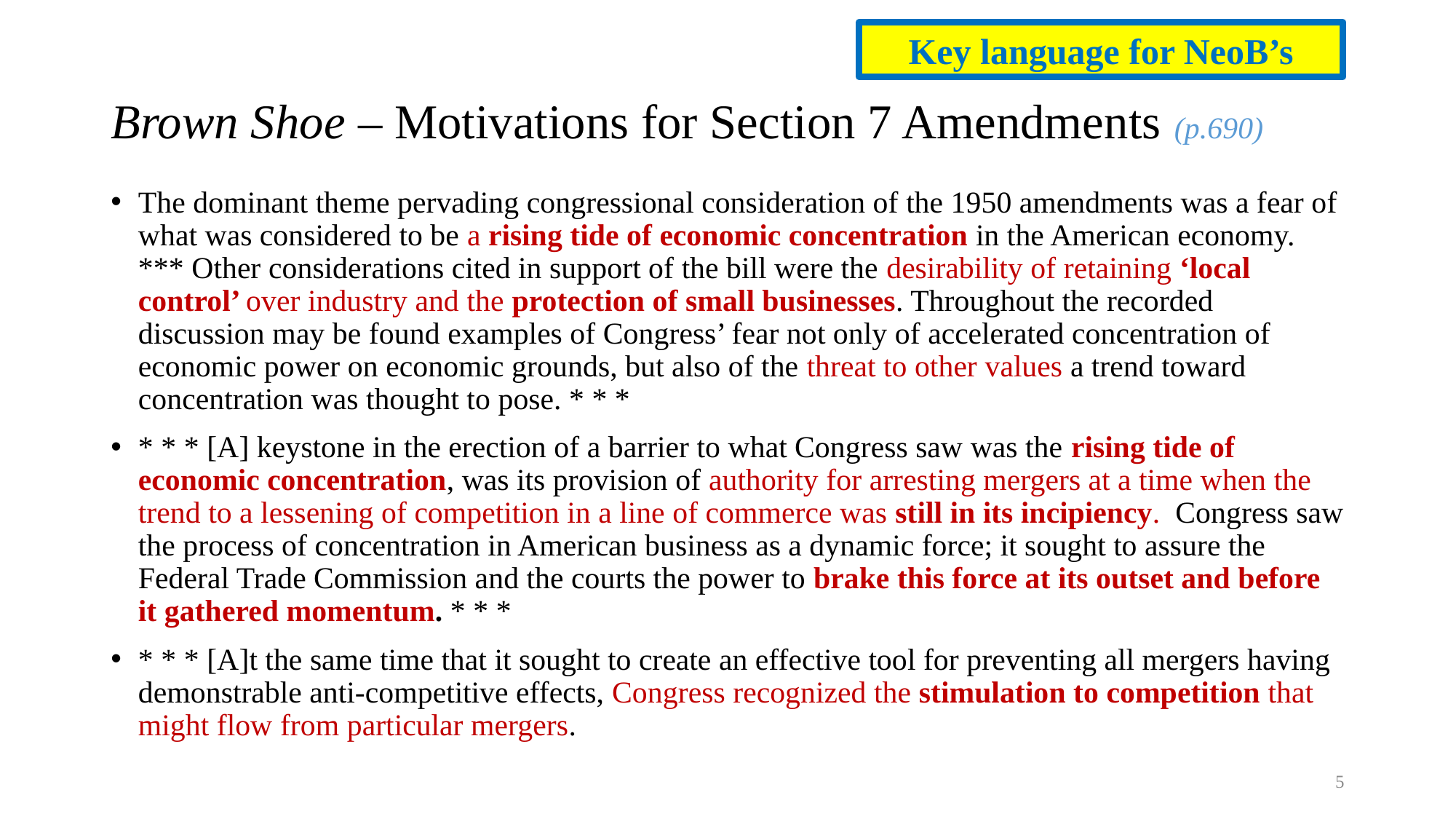

Brown Shoe – Motivations for Section 7 Amendments (p.682)
Key language for NeoB’s
# Brown Shoe – Motivations for Section 7 Amendments (p.690)
The dominant theme pervading congressional consideration of the 1950 amendments was a fear of what was considered to be a rising tide of economic concentration in the American economy. *** Other considerations cited in support of the bill were the desirability of retaining ‘local control’ over industry and the protection of small businesses. Throughout the recorded discussion may be found examples of Congress’ fear not only of accelerated concentration of economic power on economic grounds, but also of the threat to other values a trend toward concentration was thought to pose. * * *
* * * [A] keystone in the erection of a barrier to what Congress saw was the rising tide of economic concentration, was its provision of authority for arresting mergers at a time when the trend to a lessening of competition in a line of commerce was still in its incipiency.  Congress saw the process of concentration in American business as a dynamic force; it sought to assure the Federal Trade Commission and the courts the power to brake this force at its outset and before it gathered momentum. * * *
* * * [A]t the same time that it sought to create an effective tool for preventing all mergers having demonstrable anti-competitive effects, Congress recognized the stimulation to competition that might flow from particular mergers.

5